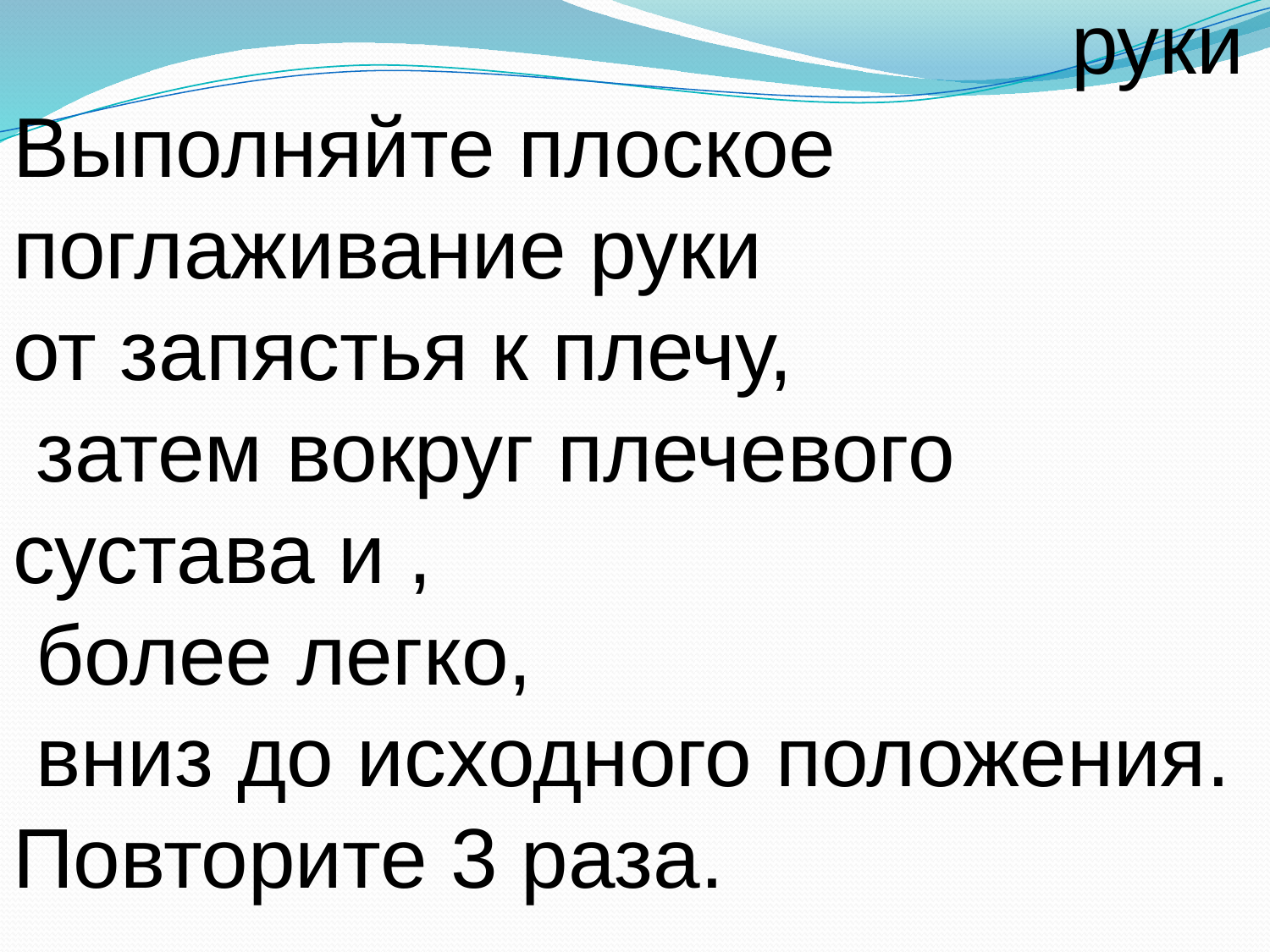

руки
Выполняйте плоское поглаживание руки
от запястья к плечу,
 затем вокруг плечевого сустава и ,
 более легко,
 вниз до исходного положения.
Повторите 3 раза.